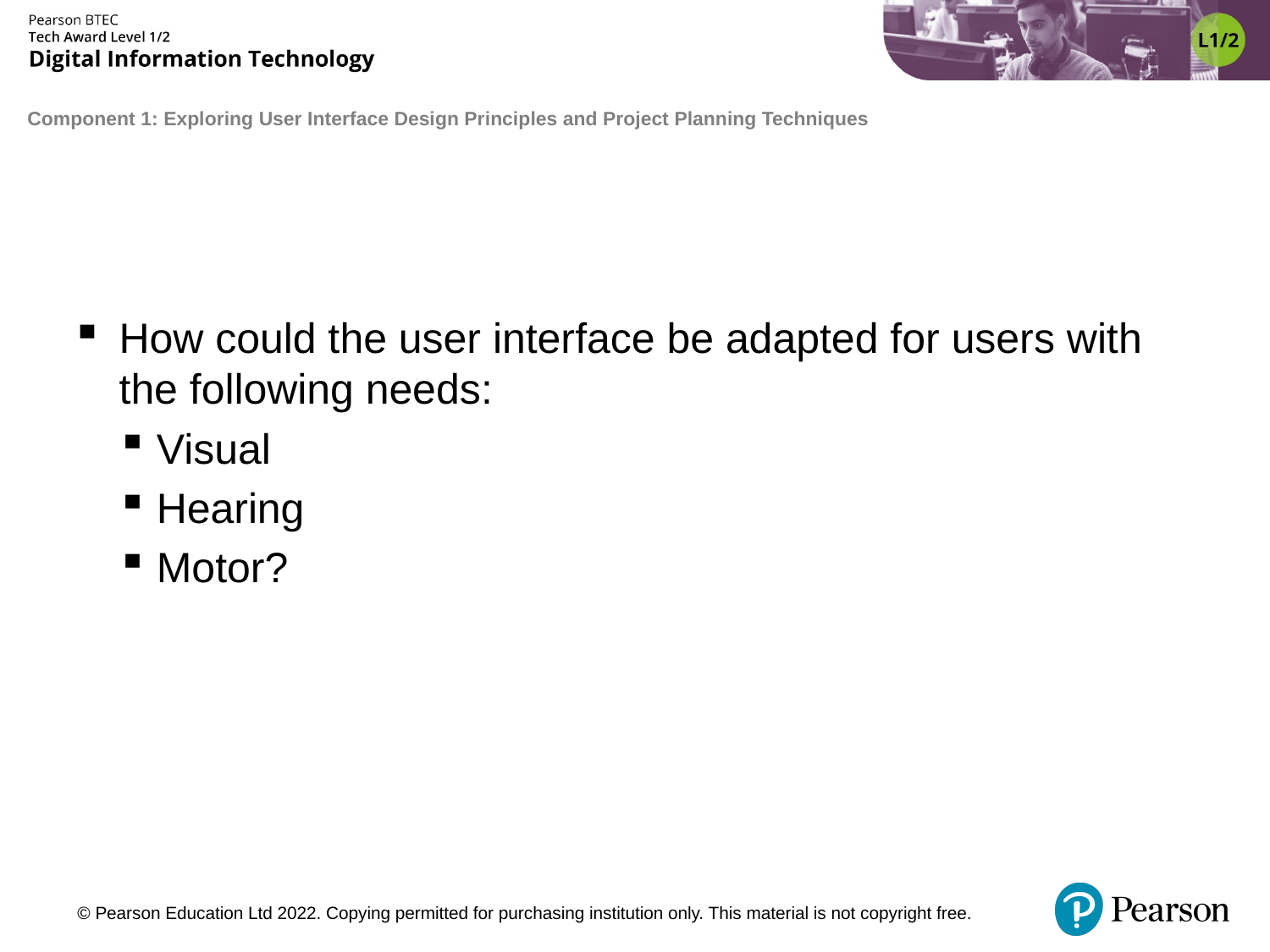

How could the user interface be adapted for users with the following needs:
Visual
Hearing
Motor?